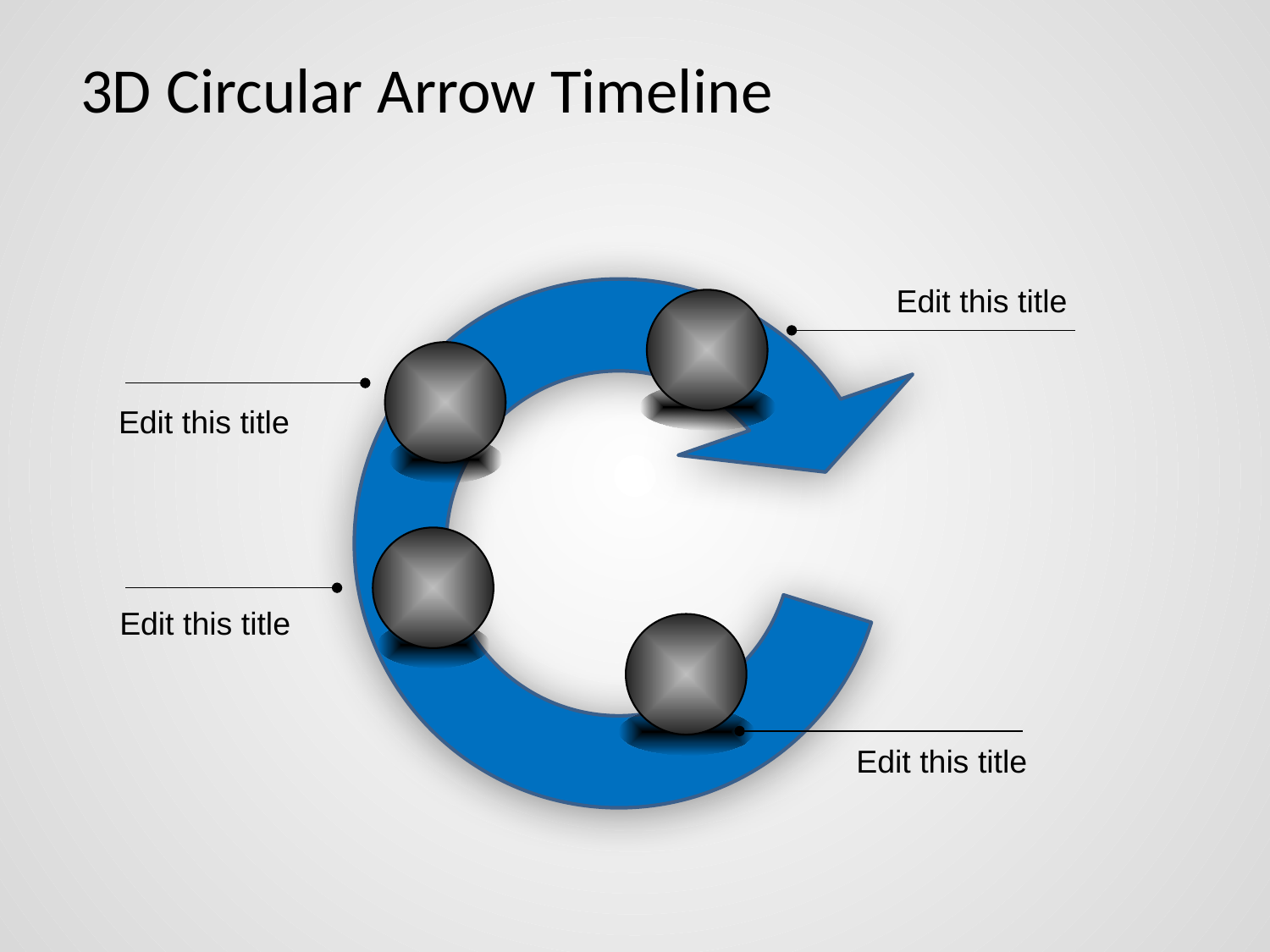

# 3D Circular Arrow Timeline

Edit this title

Edit this title

Edit this title

Edit this title